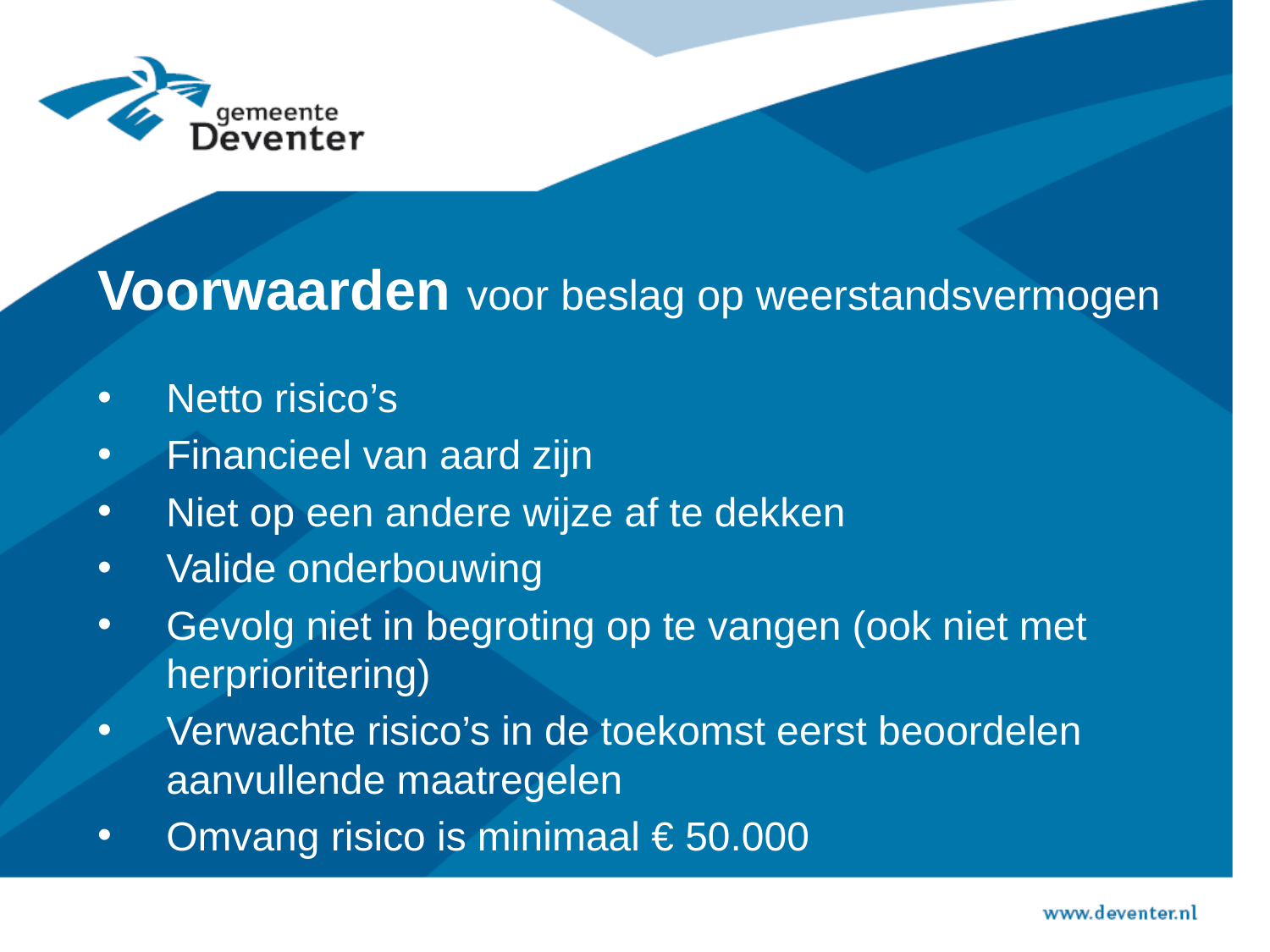

# Voorwaarden voor beslag op weerstandsvermogen
Netto risico’s
Financieel van aard zijn
Niet op een andere wijze af te dekken
Valide onderbouwing
Gevolg niet in begroting op te vangen (ook niet met herprioritering)
Verwachte risico’s in de toekomst eerst beoordelen aanvullende maatregelen
Omvang risico is minimaal € 50.000